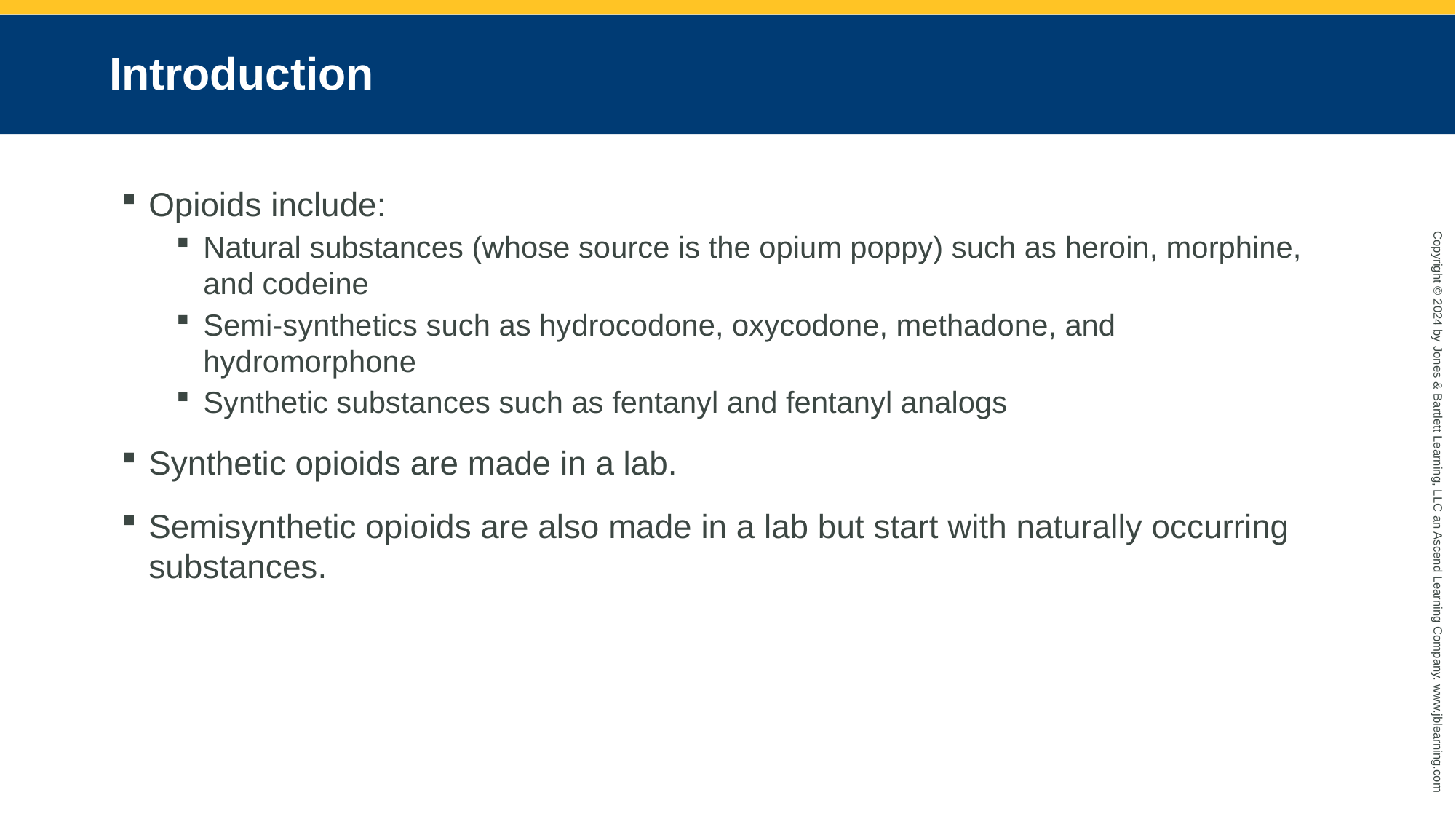

# Introduction
Opioids include:
Natural substances (whose source is the opium poppy) such as heroin, morphine, and codeine
Semi-synthetics such as hydrocodone, oxycodone, methadone, and hydromorphone
Synthetic substances such as fentanyl and fentanyl analogs
Synthetic opioids are made in a lab.
Semisynthetic opioids are also made in a lab but start with naturally occurring substances.